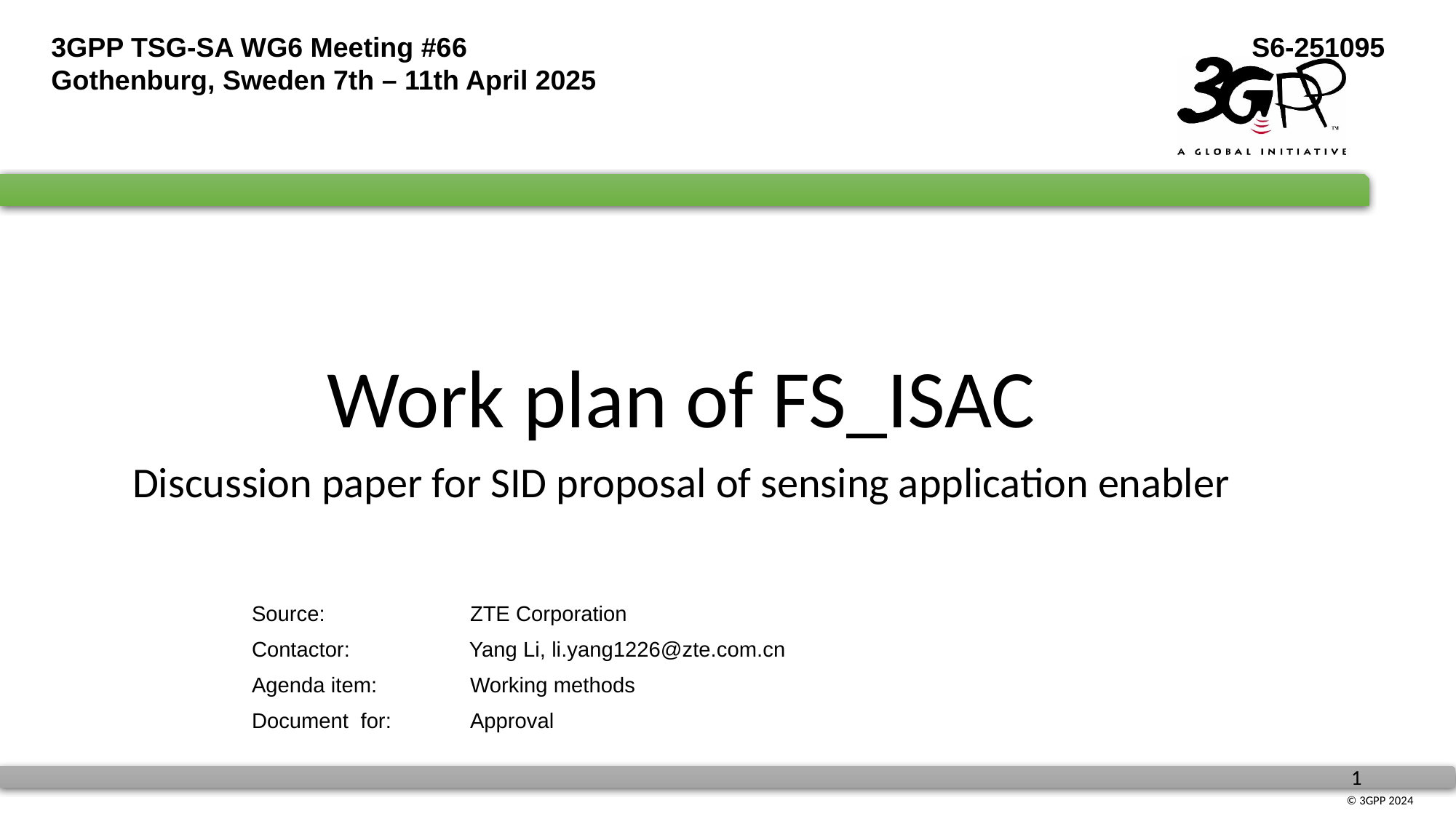

3GPP TSG-SA WG6 Meeting #66	            					S6-251095
Gothenburg, Sweden 7th – 11th April 2025
Work plan of FS_ISAC
Discussion paper for SID proposal of sensing application enabler

Source: 		ZTE Corporation
Contactor:                    Yang Li, li.yang1226@zte.com.cn
Agenda item: 	Working methods
Document  for:	Approval